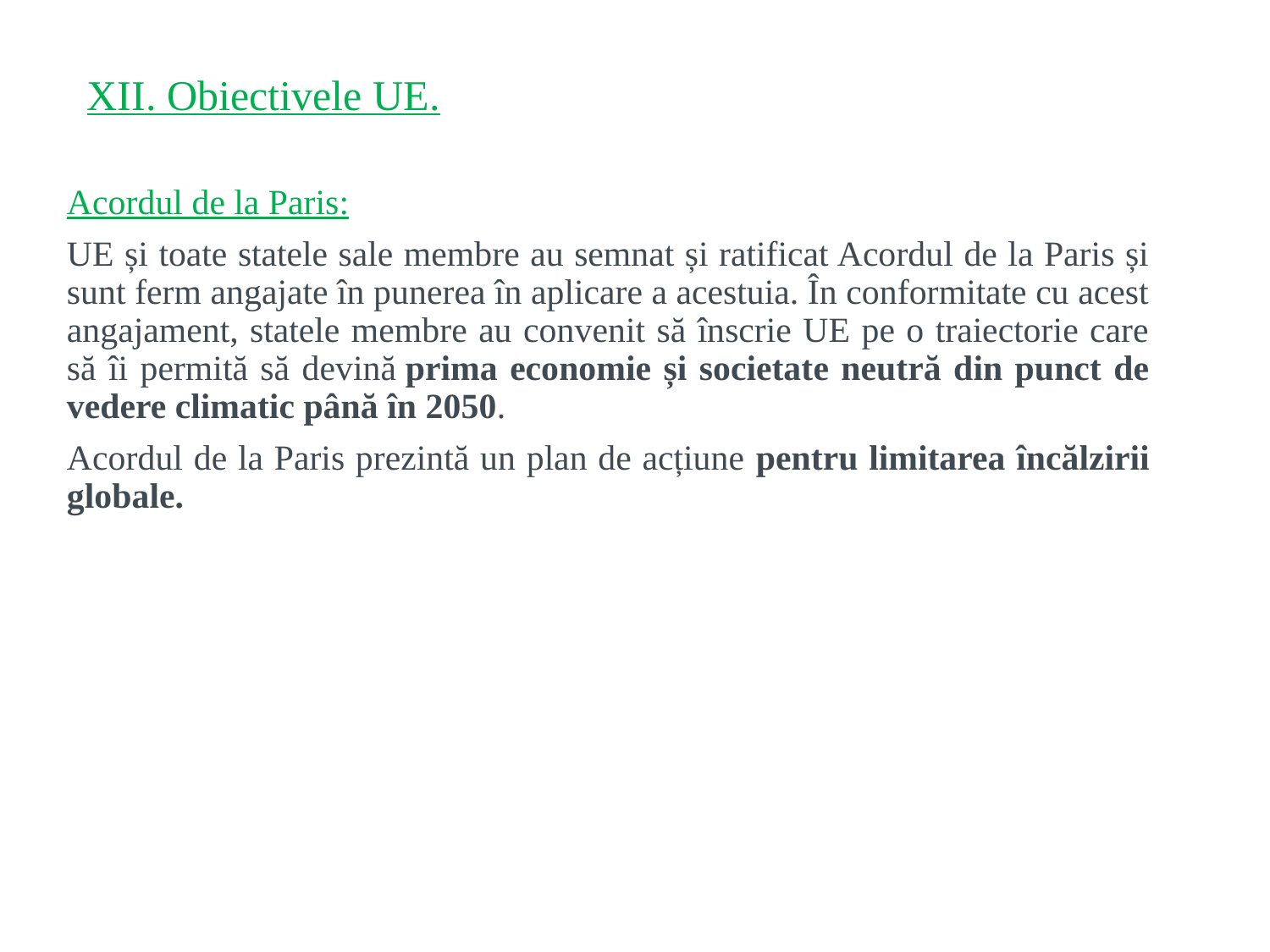

# XII. Obiectivele UE.
Acordul de la Paris:
UE și toate statele sale membre au semnat și ratificat Acordul de la Paris și sunt ferm angajate în punerea în aplicare a acestuia. În conformitate cu acest angajament, statele membre au convenit să înscrie UE pe o traiectorie care să îi permită să devină prima economie și societate neutră din punct de vedere climatic până în 2050.
Acordul de la Paris prezintă un plan de acțiune pentru limitarea încălzirii globale.